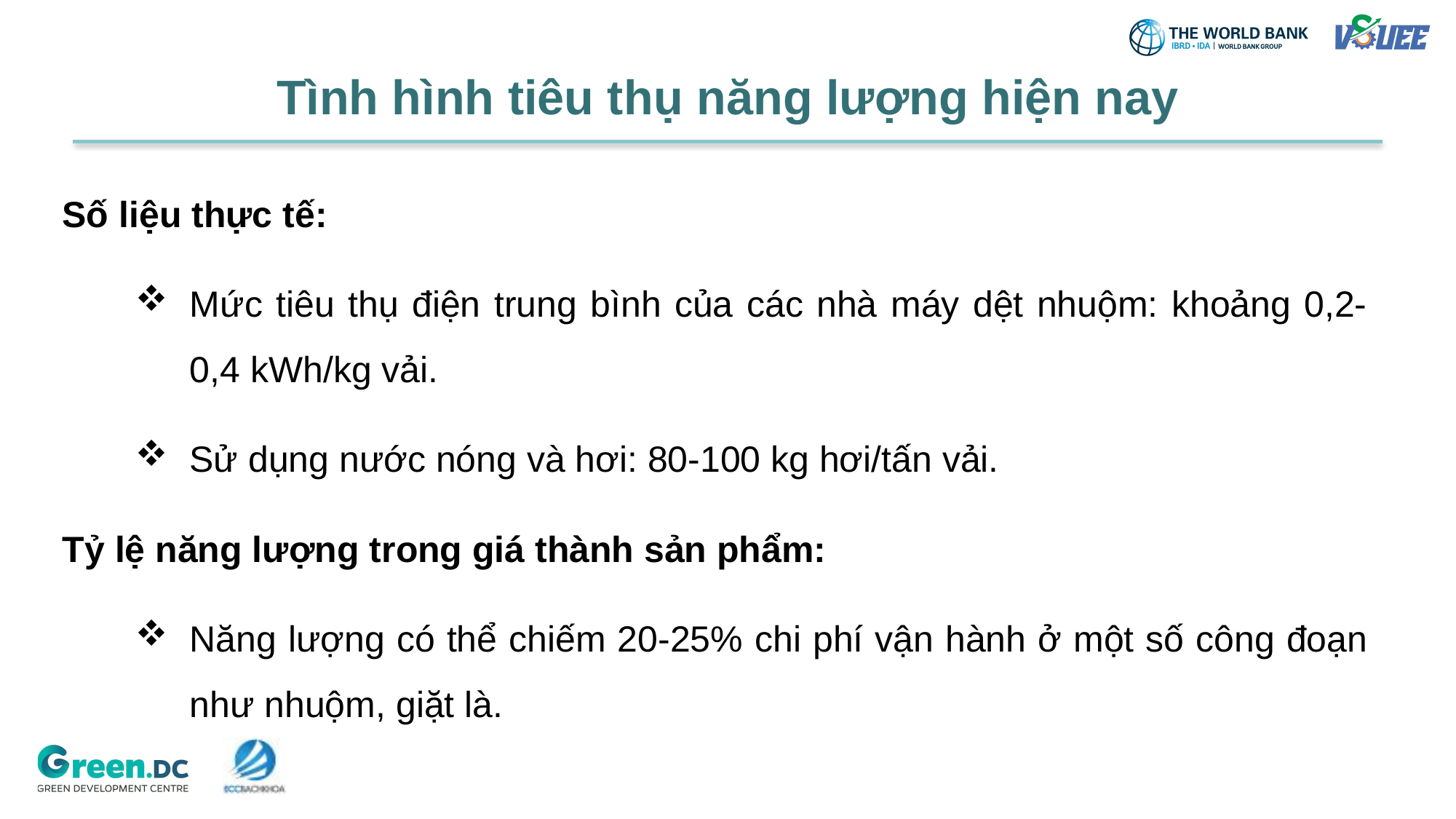

# Tình hình tiêu thụ năng lượng hiện nay
Số liệu thực tế:
Mức tiêu thụ điện trung bình của các nhà máy dệt nhuộm: khoảng 0,2-0,4 kWh/kg vải.
Sử dụng nước nóng và hơi: 80-100 kg hơi/tấn vải.
Tỷ lệ năng lượng trong giá thành sản phẩm:
Năng lượng có thể chiếm 20-25% chi phí vận hành ở một số công đoạn như nhuộm, giặt là.